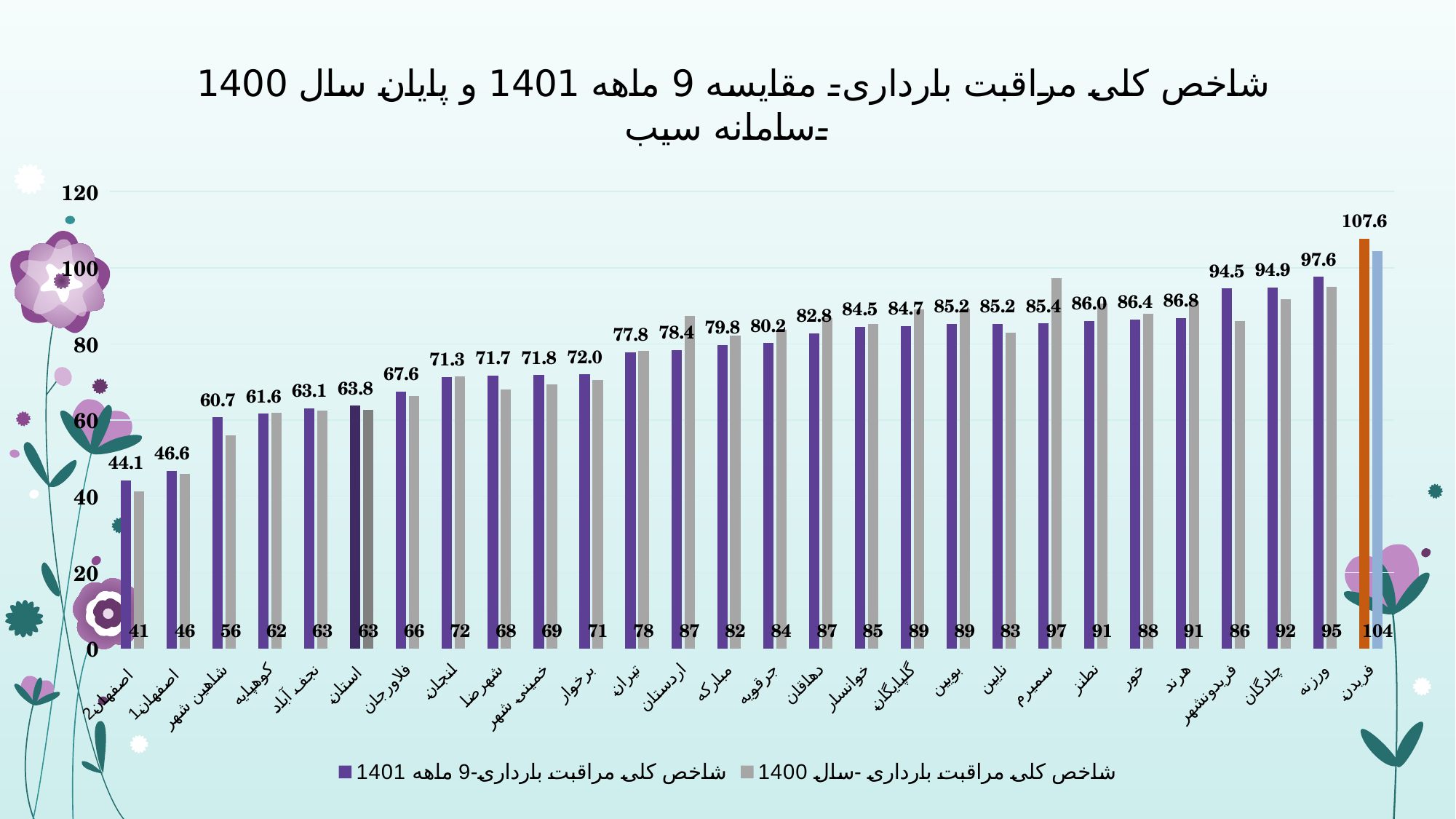

### Chart: شاخص کلی مراقبت بارداری- مقایسه 9 ماهه 1401 و پایان سال 1400  -سامانه سیب

| Category | شاخص کلی مراقبت بارداری-9 ماهه 1401 | شاخص کلی مراقبت بارداری -سال 1400 |
|---|---|---|
| اصفهان2  | 44.114714525608726 | 41.25540566814806 |
| اصفهان1  | 46.64737251724821 | 45.77591736086095 |
| شاهین شهر | 60.67654369935883 | 55.92276230620647 |
| کوهپایه | 61.644212661161816 | 61.92672641012124 |
| نجف آباد | 63.05569687475107 | 62.52574707596517 |
| استان  | 63.77958374579968 | 62.628284060202134 |
| فلاورجان | 67.55947692250592 | 66.2984099978908 |
| لنجان | 71.33019688868414 | 71.54425425439233 |
| شهرضا | 71.66862329530893 | 68.0966123206049 |
| خمینی شهر | 71.7850870435389 | 69.46296305691489 |
| برخوار | 71.95939124174744 | 70.58885025922538 |
| تیران | 77.79073488424173 | 78.25590120104657 |
| اردستان | 78.36675939703694 | 87.43151677109414 |
| مبارکه | 79.80397650678522 | 82.26050257750546 |
| جرقویه | 80.21766950029105 | 83.71037103710371 |
| دهاقان | 82.76388279459802 | 86.84687661786899 |
| خوانسار | 84.47170177481387 | 85.25371767946025 |
| گلپایگان | 84.73475506434922 | 89.08592556203594 |
| بویین | 85.2357342631942 | 89.27582031120401 |
| نایین | 85.24027459954233 | 83.03104125936788 |
| سمیرم | 85.35928026292054 | 97.29726580705297 |
| نطنز | 86.0243662402009 | 90.51432303644692 |
| خور | 86.43603310269977 | 87.99627371273714 |
| هرند | 86.84045584045585 | 91.23839325888657 |
| فریدونشهر | 94.52037669805817 | 86.01103503938101 |
| چادگان | 94.87671417306177 | 91.80182699478001 |
| ورزنه | 97.60676098641136 | 95.08228593159468 |
| فریدن | 107.61062976715648 | 104.29416242668312 |
#